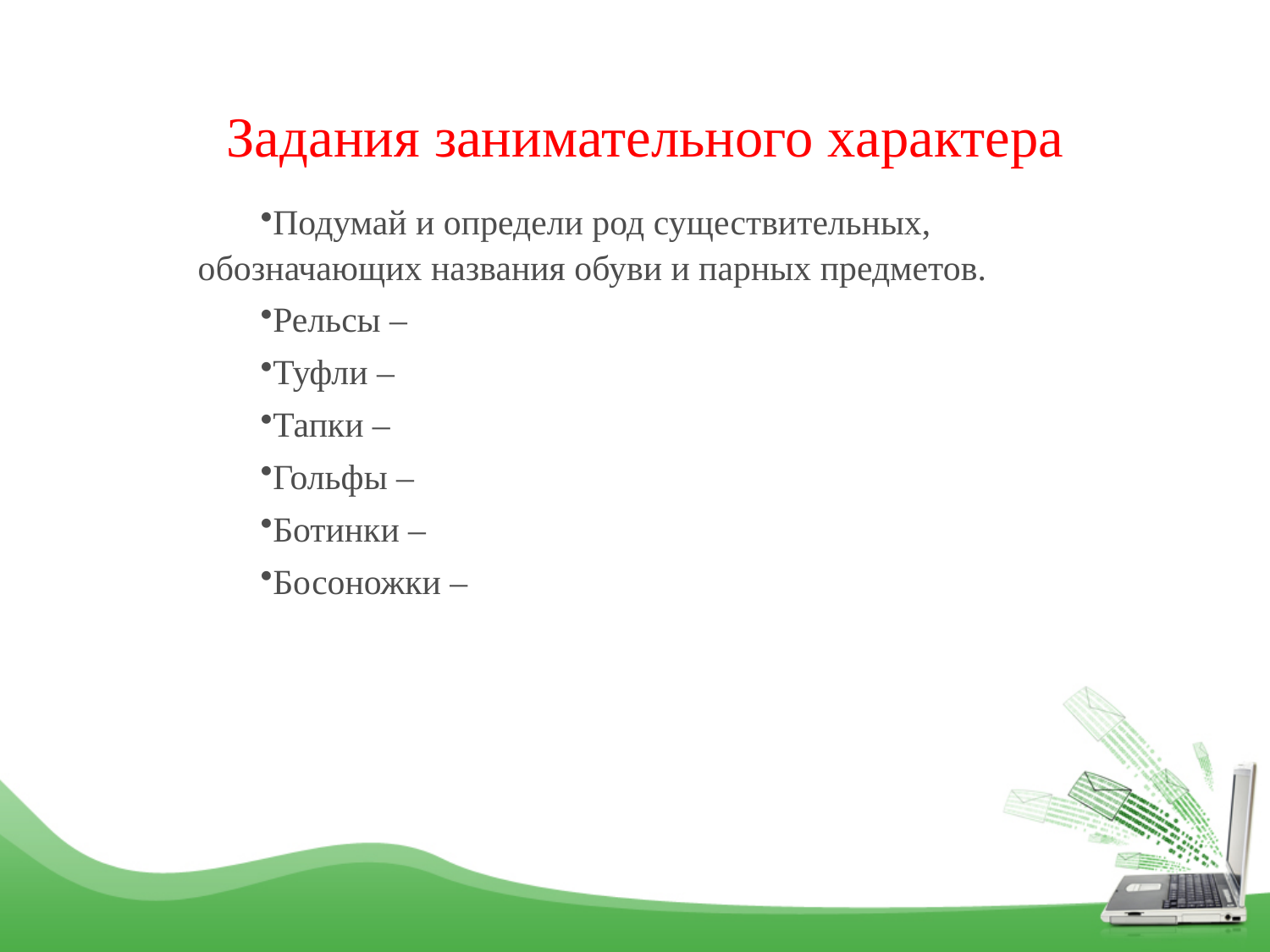

# Задания занимательного характера
Подумай и определи род существительных, обозначающих названия обуви и парных предметов.
Рельсы –
Туфли –
Тапки –
Гольфы –
Ботинки –
Босоножки –